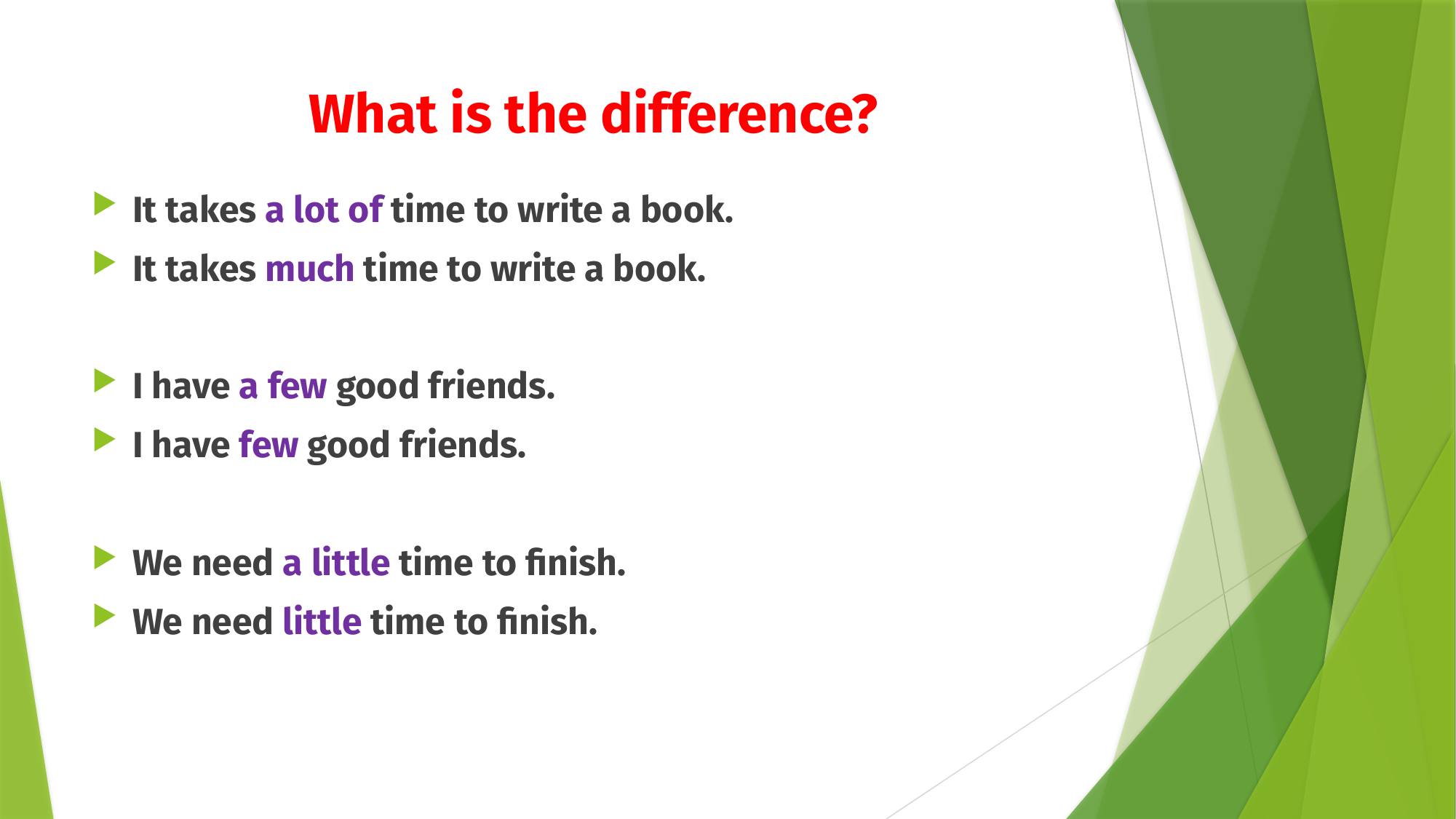

# What is the difference?
It takes a lot of time to write a book.
It takes much time to write a book.

I have a few good friends.
I have few good friends.

We need a little time to finish.
We need little time to finish.